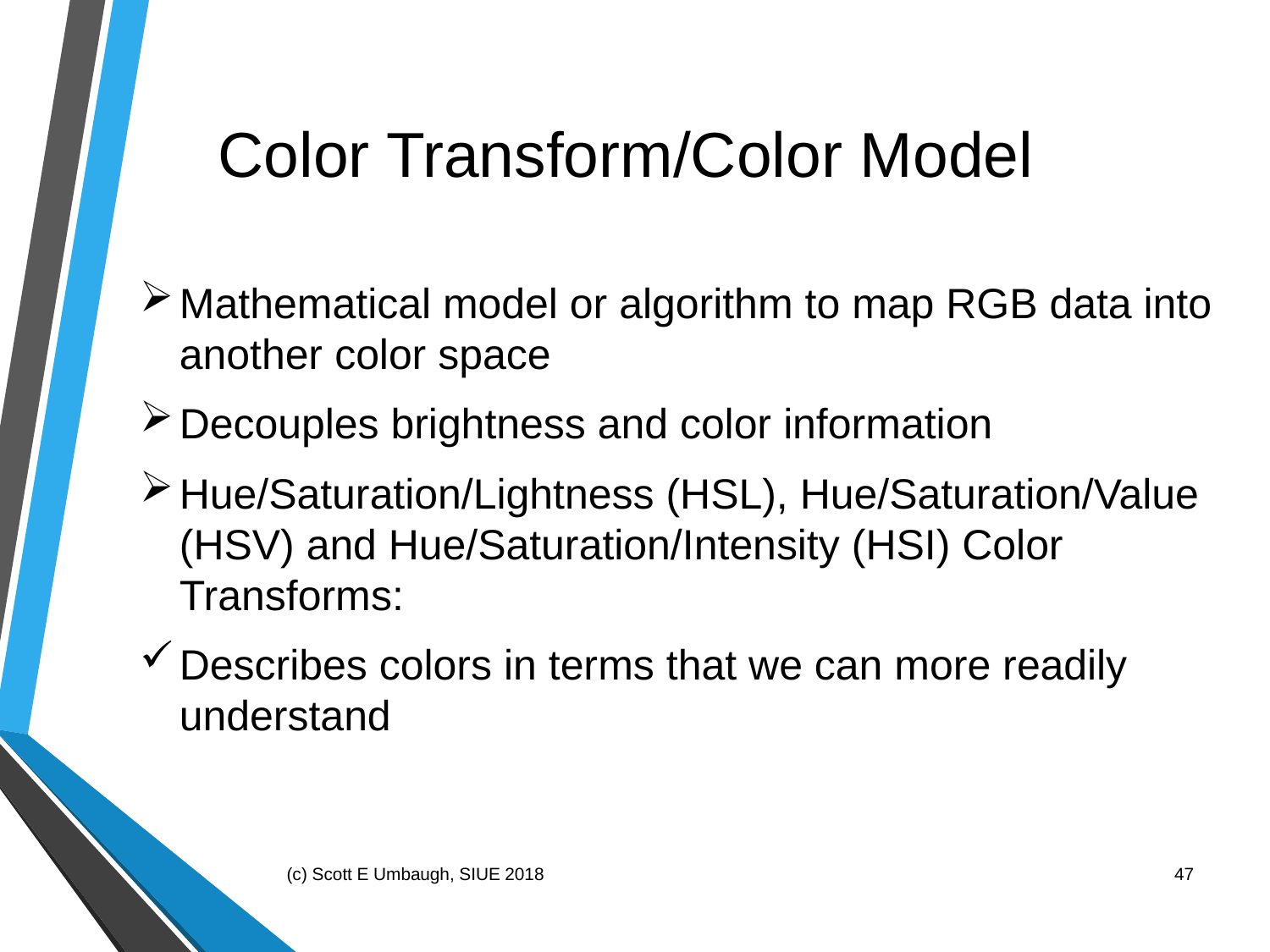

# Color Transform/Color Model

Mathematical model or algorithm to map RGB data into another color space
Decouples brightness and color information
Hue/Saturation/Lightness (HSL), Hue/Saturation/Value (HSV) and Hue/Saturation/Intensity (HSI) Color Transforms:
Describes colors in terms that we can more readily understand

(c) Scott E Umbaugh, SIUE 2018
47